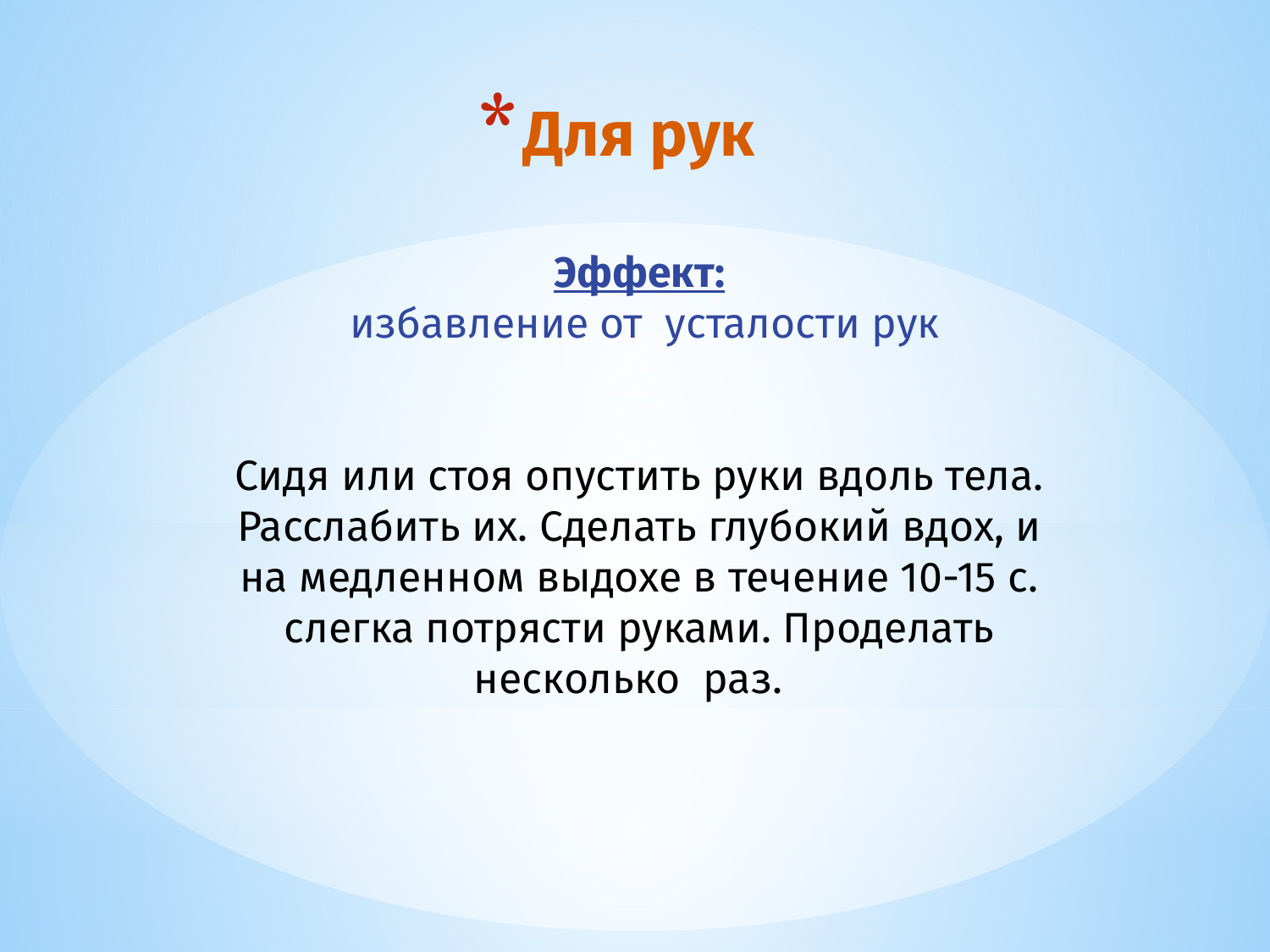

Для рук
Эффект:
 избавление от  усталости рук
Сидя или стоя опустить руки вдоль тела. Расслабить их. Сделать глубокий вдох, и на медленном выдохе в течение 10-15 с. слегка потрясти руками. Проделать несколько  раз.